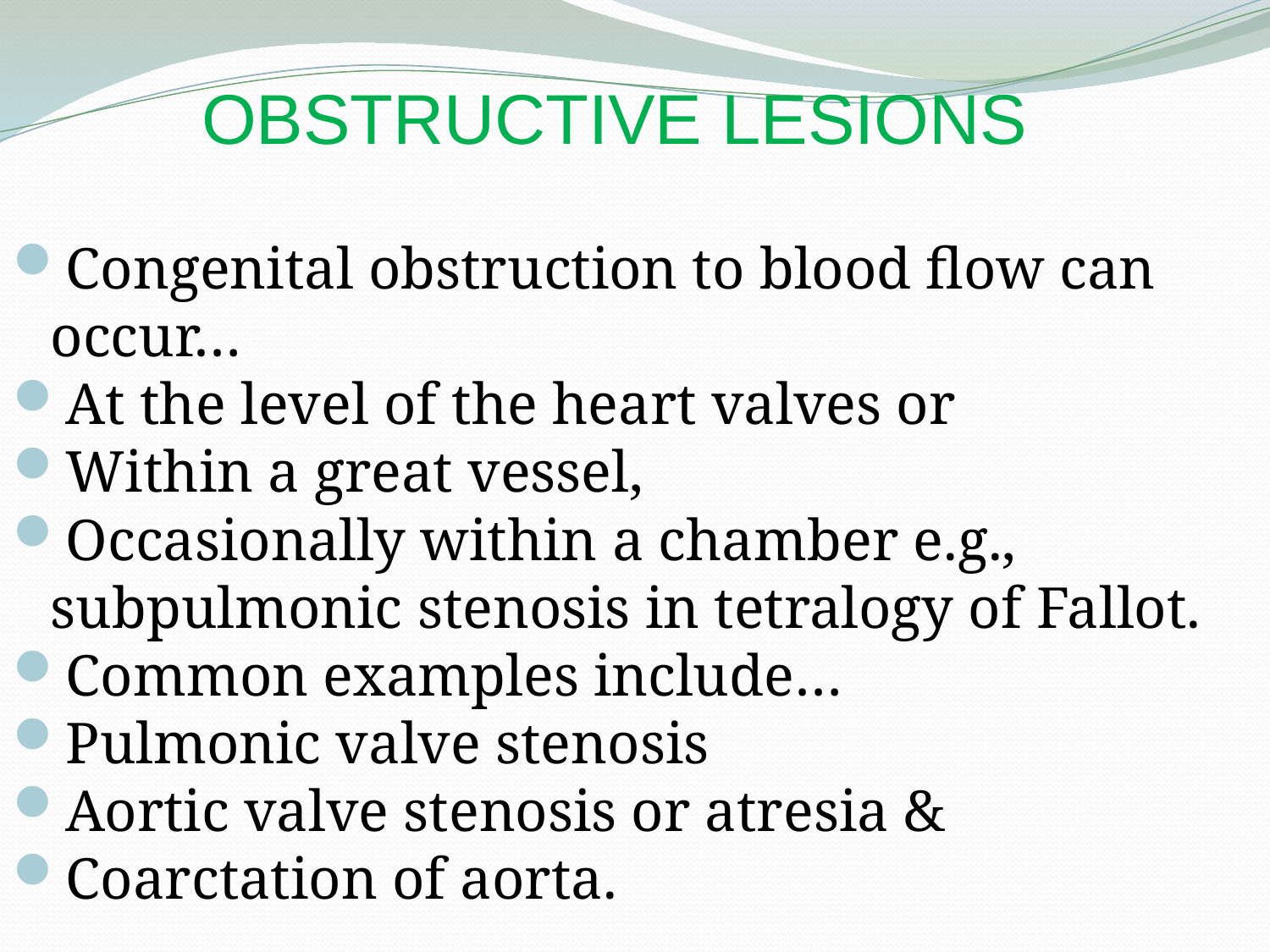

# OBSTRUCTIVE LESIONS

Congenital obstruction to blood flow can occur…
At the level of the heart valves or
Within a great vessel,
Occasionally within a chamber e.g., subpulmonic stenosis in tetralogy of Fallot.
Common examples include…
Pulmonic valve stenosis
Aortic valve stenosis or atresia &
Coarctation of aorta.